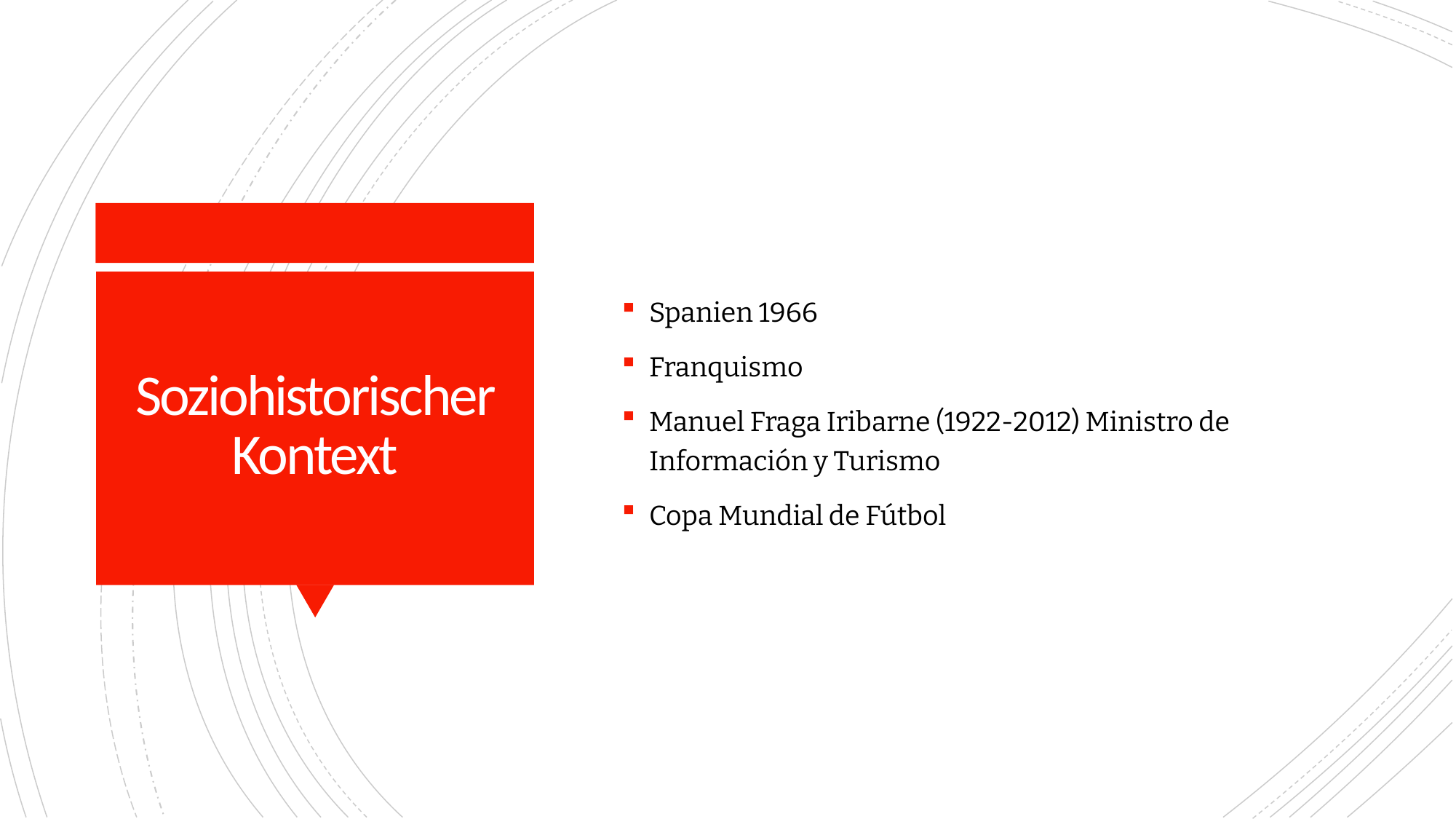

Spanien 1966
Franquismo
Manuel Fraga Iribarne (1922-2012) Ministro de Información y Turismo
Copa Mundial de Fútbol
# Soziohistorischer Kontext